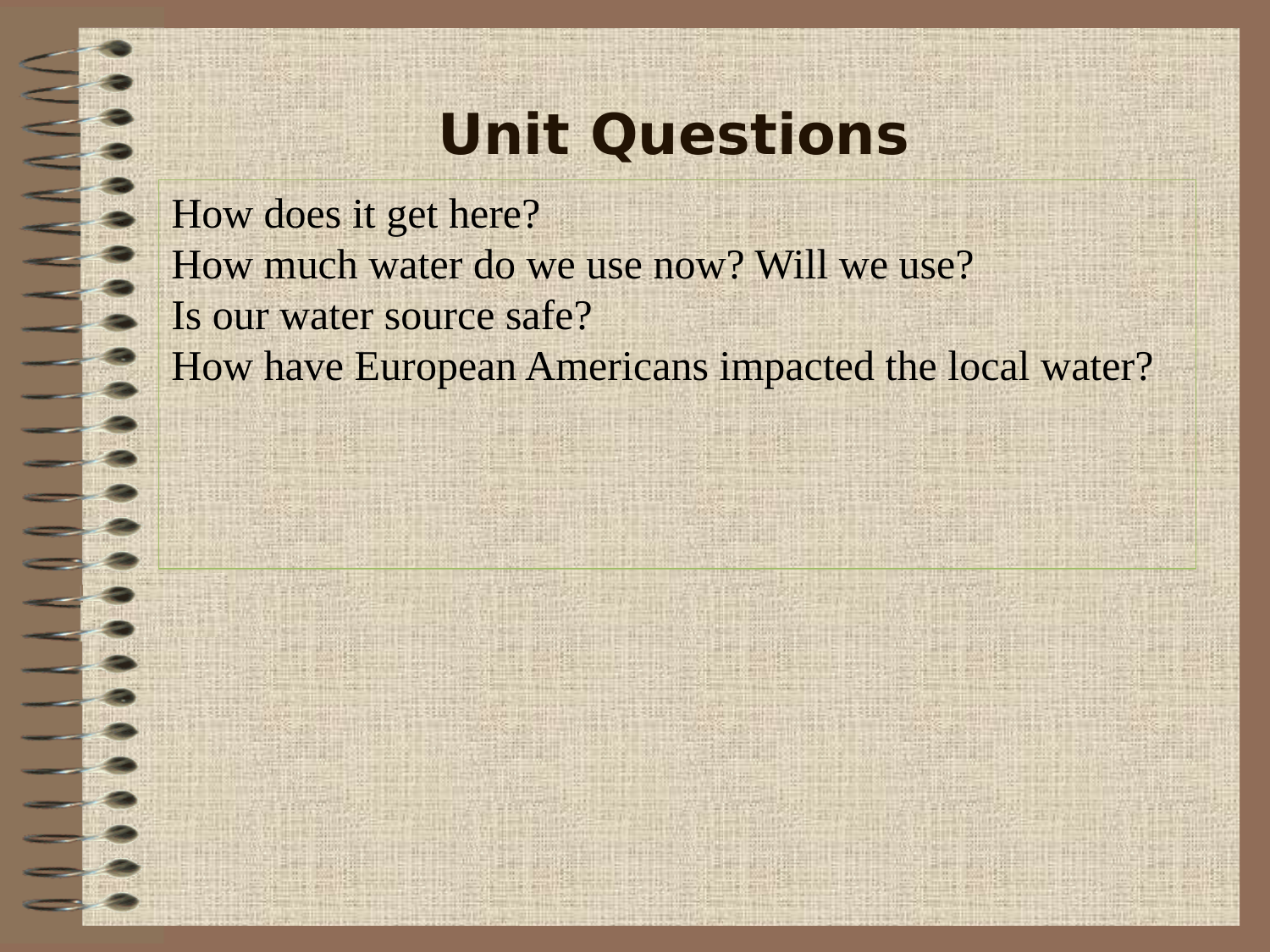

# Unit Questions
How does it get here?
How much water do we use now? Will we use?
Is our water source safe?
How have European Americans impacted the local water?